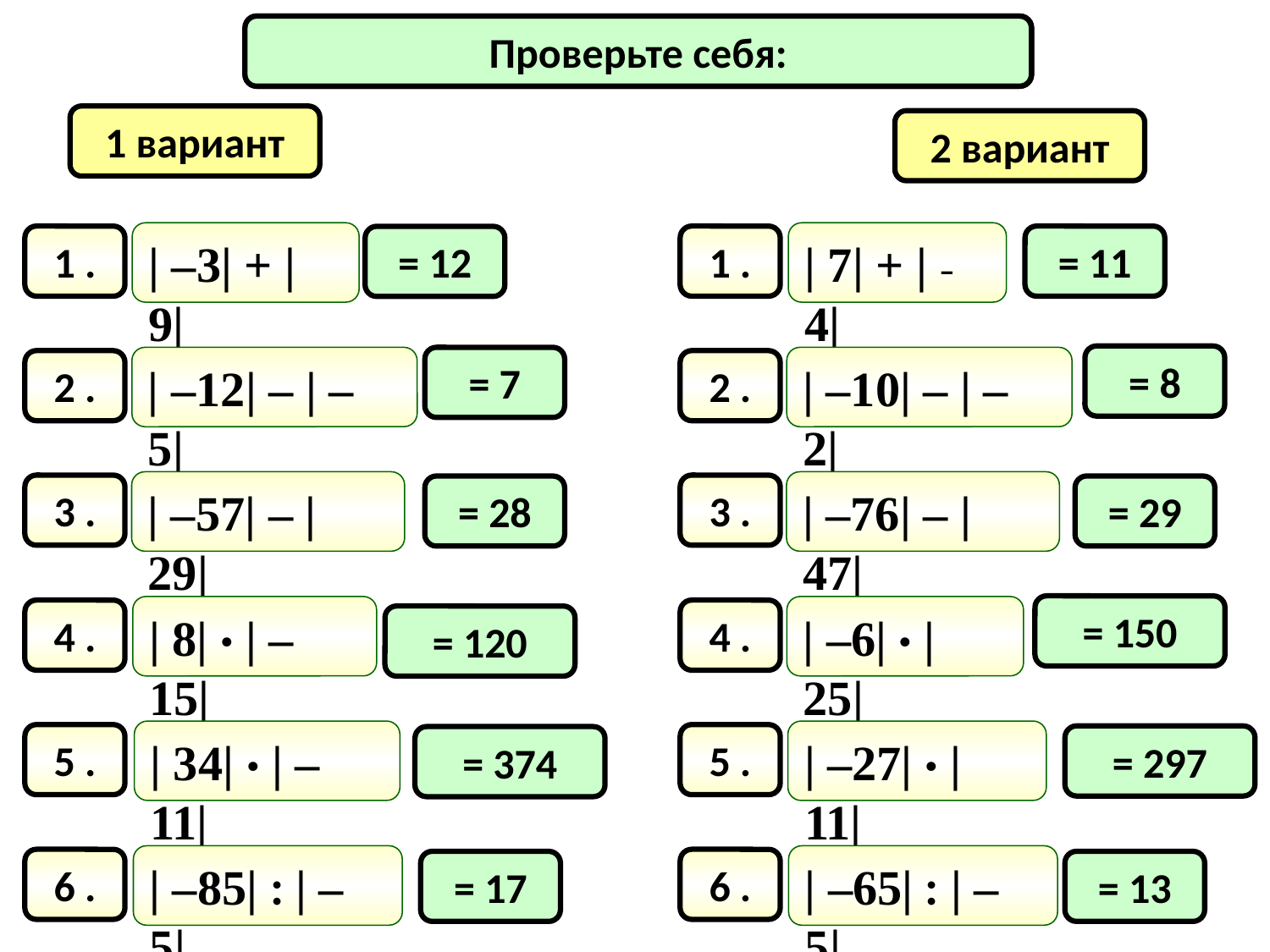

Проверьте себя:
Математический диктант
1 вариант
2 вариант
| –3| + | 9|
1 .
| 7| + | –4|
1 .
= 11
= 12
= 8
| –12| – | – 5|
2 .
= 7
| –10| – | – 2|
2 .
| –57| – | 29|
3 .
| –76| – | 47|
3 .
= 28
= 29
= 150
| 8| · | – 15|
4 .
| –6| · | 25|
4 .
= 120
| 34| · | – 11|
5 .
| –27| · | 11|
5 .
= 297
= 374
| –85| : | – 5|
6 .
| –65| : | – 5|
6 .
= 17
= 13